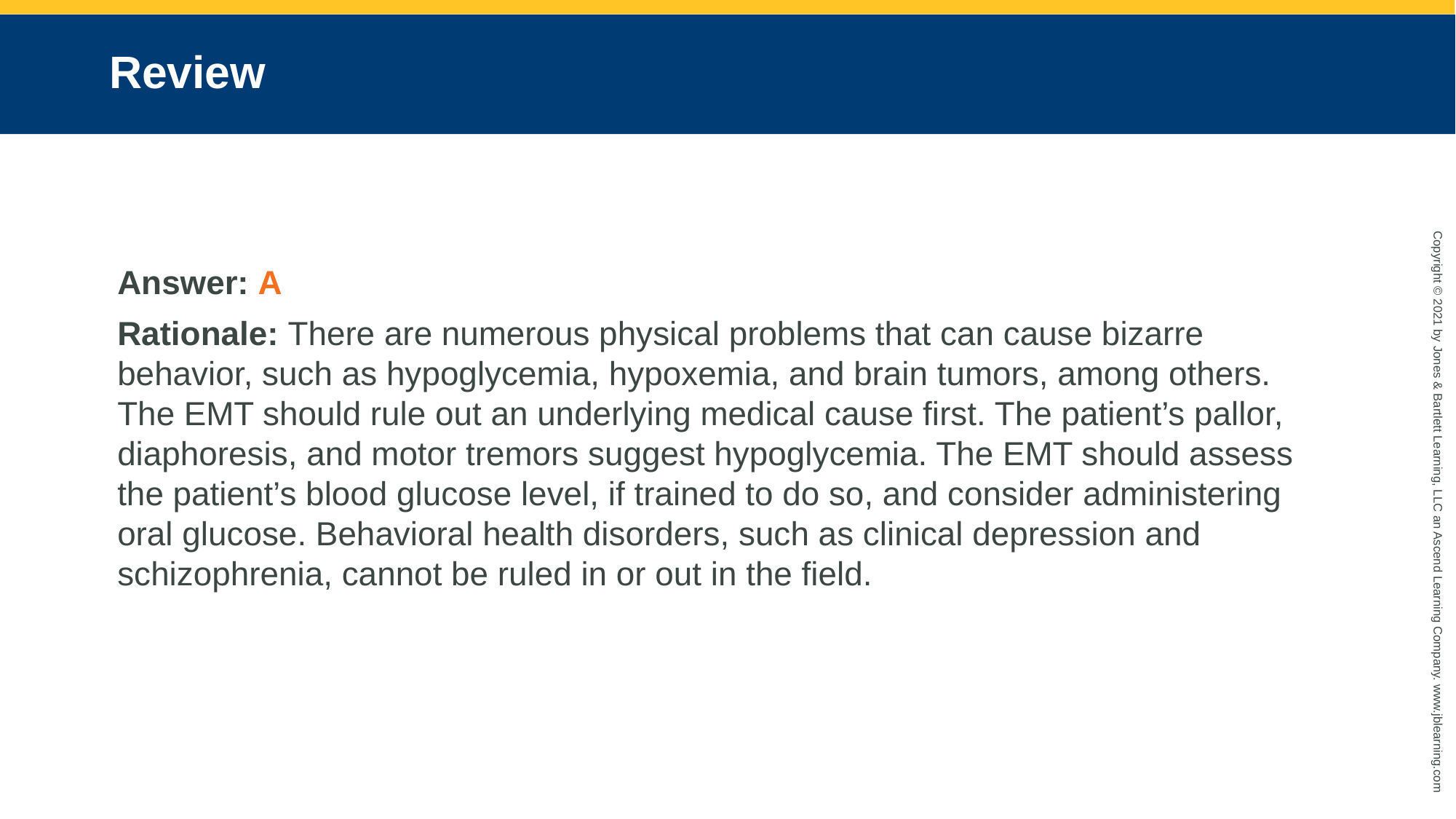

# Review
Answer: A
Rationale: There are numerous physical problems that can cause bizarre behavior, such as hypoglycemia, hypoxemia, and brain tumors, among others. The EMT should rule out an underlying medical cause first. The patient’s pallor, diaphoresis, and motor tremors suggest hypoglycemia. The EMT should assess the patient’s blood glucose level, if trained to do so, and consider administering oral glucose. Behavioral health disorders, such as clinical depression and schizophrenia, cannot be ruled in or out in the field.